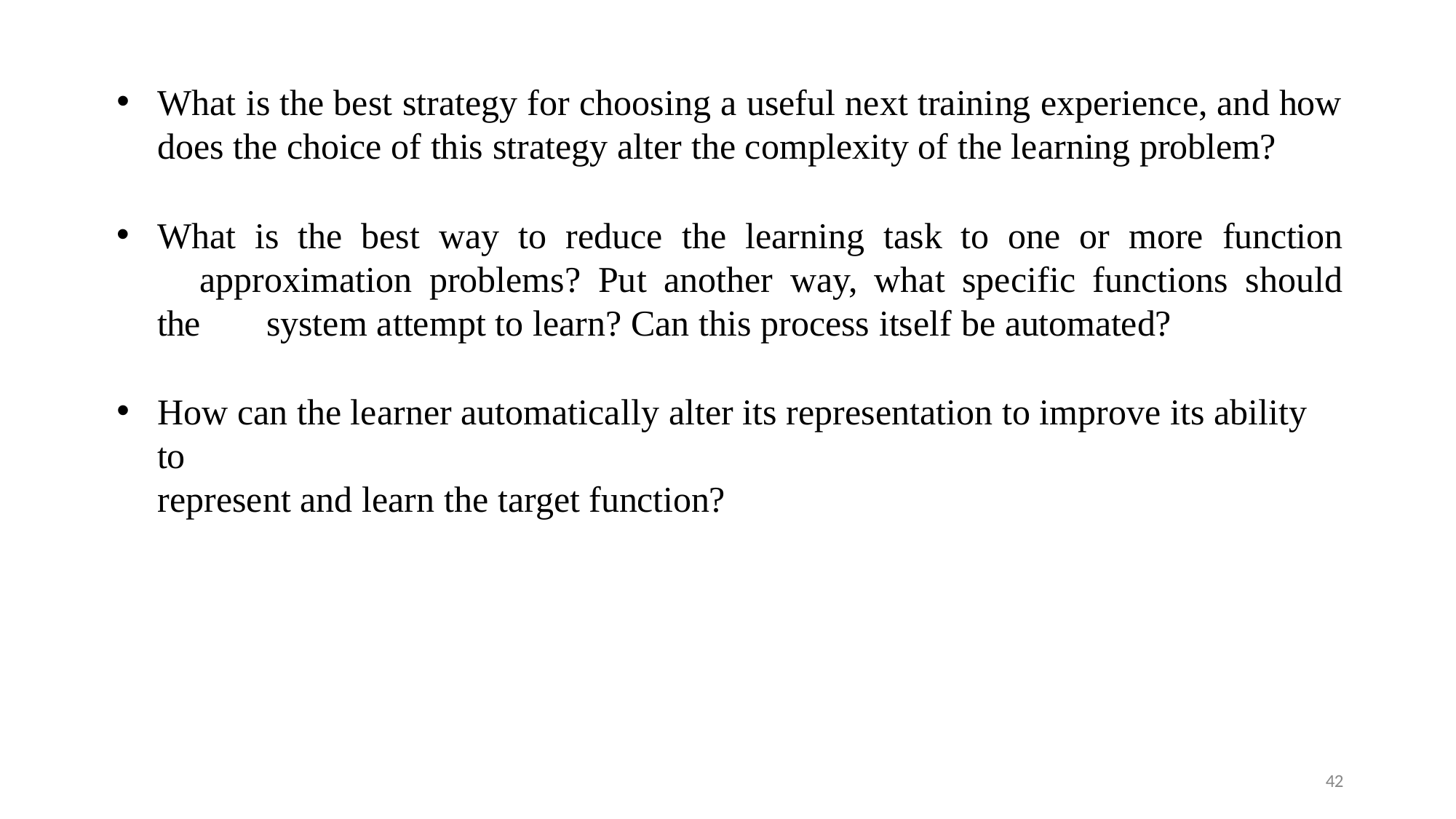

What is the best strategy for choosing a useful next training experience, and how
does the choice of this strategy alter the complexity of the learning problem?

What  is  the  best  way  to  reduce  the  learning  task  to  one  or  more  function 	approximation problems? Put another way, what specific functions should the 	system attempt to learn? Can this process itself be automated?

How can the learner automatically alter its representation to improve its ability to
represent and learn the target function?
42